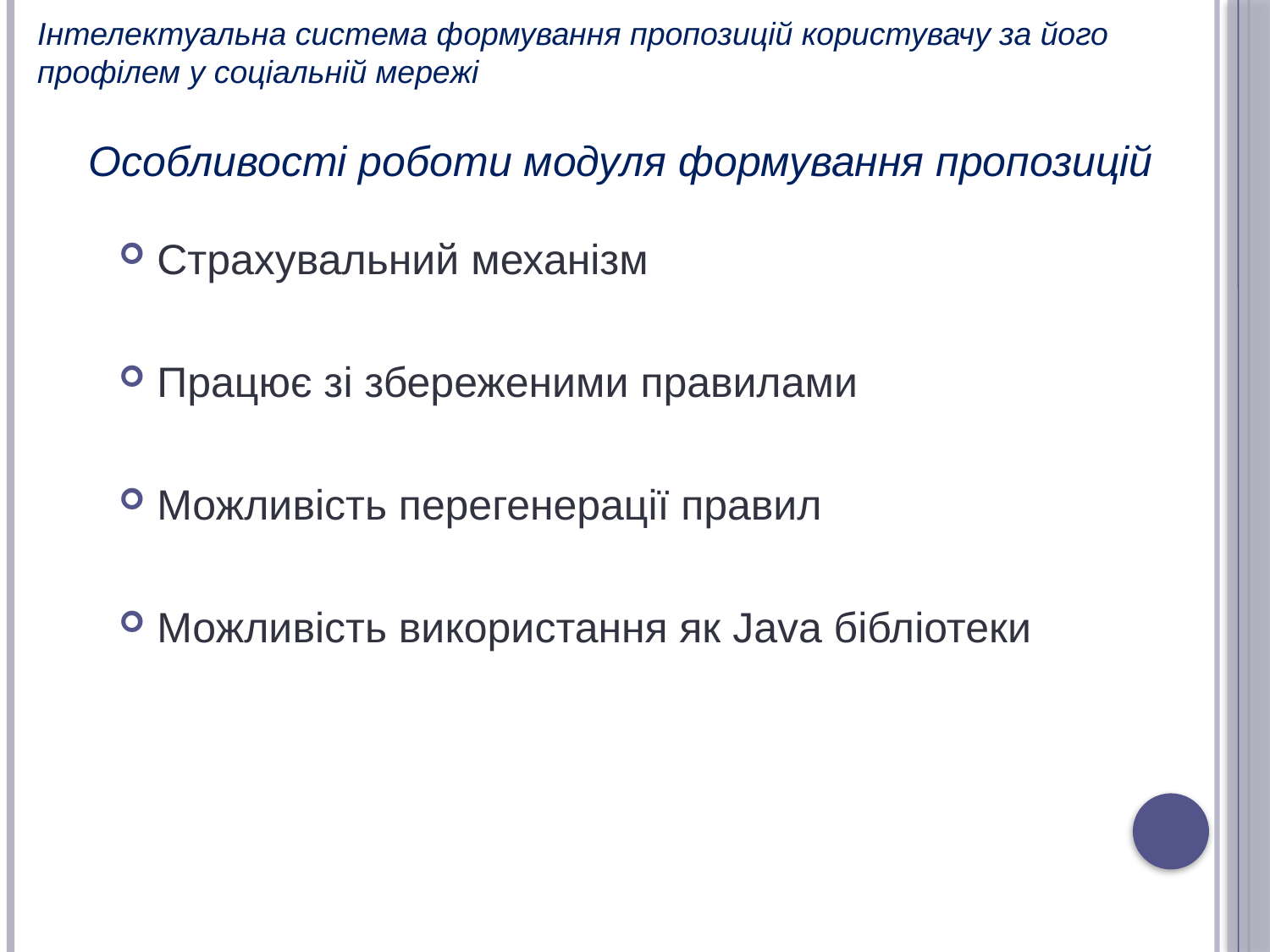

Інтелектуальна система формування пропозицій користувачу за його
профілем у соціальній мережі
Особливості роботи модуля формування пропозицій
Страхувальний механізм

Працює зі збереженими правилами

Можливість перегенерації правил

Можливість використання як Java бібліотеки